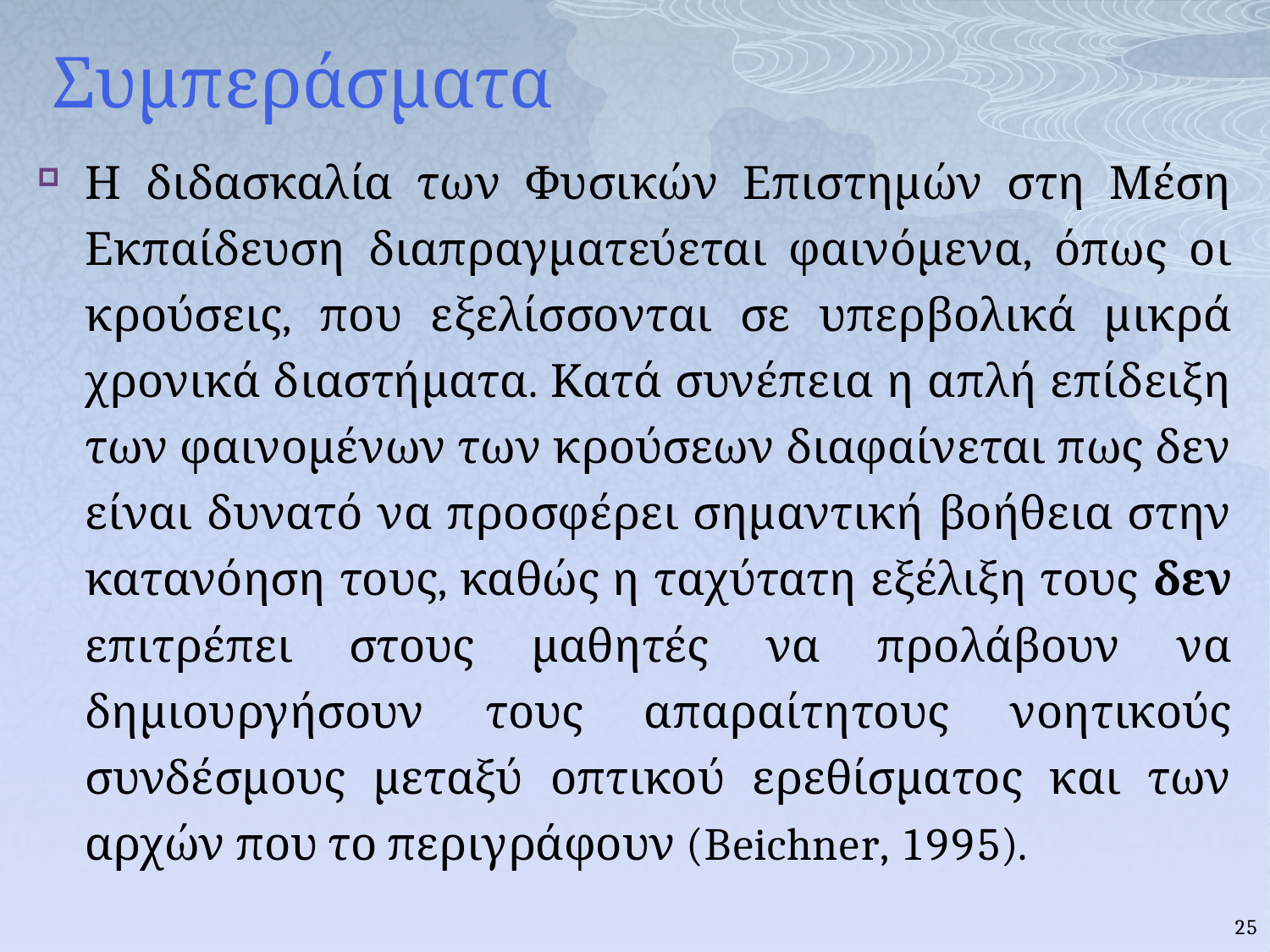

# Συμπεράσματα
Η διδασκαλία των Φυσικών Επιστημών στη Μέση Εκπαίδευση διαπραγματεύεται φαινόμενα, όπως οι κρούσεις, που εξελίσσονται σε υπερβολικά μικρά χρονικά διαστήματα. Κατά συνέπεια η απλή επίδειξη των φαινομένων των κρούσεων διαφαίνεται πως δεν είναι δυνατό να προσφέρει σημαντική βοήθεια στην κατανόηση τους, καθώς η ταχύτατη εξέλιξη τους δεν επιτρέπει στους μαθητές να προλάβουν να δημιουργήσουν τους απαραίτητους νοητικούς συνδέσμους μεταξύ οπτικού ερεθίσματος και των αρχών που το περιγράφουν (Beichner, 1995).
25